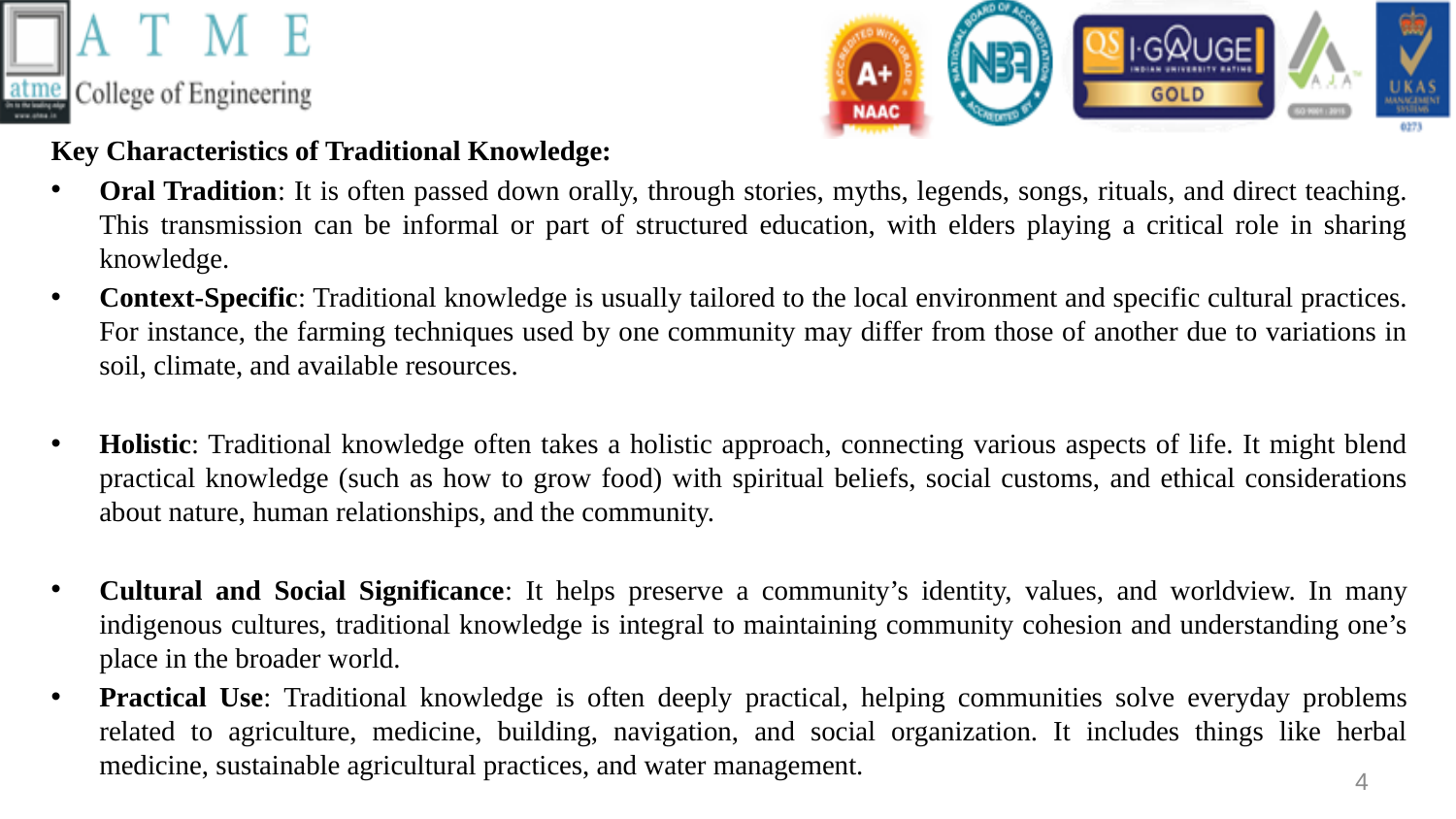

Key Characteristics of Traditional Knowledge:
Oral Tradition: It is often passed down orally, through stories, myths, legends, songs, rituals, and direct teaching. This transmission can be informal or part of structured education, with elders playing a critical role in sharing knowledge.
Context-Specific: Traditional knowledge is usually tailored to the local environment and specific cultural practices. For instance, the farming techniques used by one community may differ from those of another due to variations in soil, climate, and available resources.

Holistic: Traditional knowledge often takes a holistic approach, connecting various aspects of life. It might blend practical knowledge (such as how to grow food) with spiritual beliefs, social customs, and ethical considerations about nature, human relationships, and the community.

Cultural and Social Significance: It helps preserve a community’s identity, values, and worldview. In many indigenous cultures, traditional knowledge is integral to maintaining community cohesion and understanding one’s place in the broader world.
Practical Use: Traditional knowledge is often deeply practical, helping communities solve everyday problems related to agriculture, medicine, building, navigation, and social organization. It includes things like herbal medicine, sustainable agricultural practices, and water management.

4